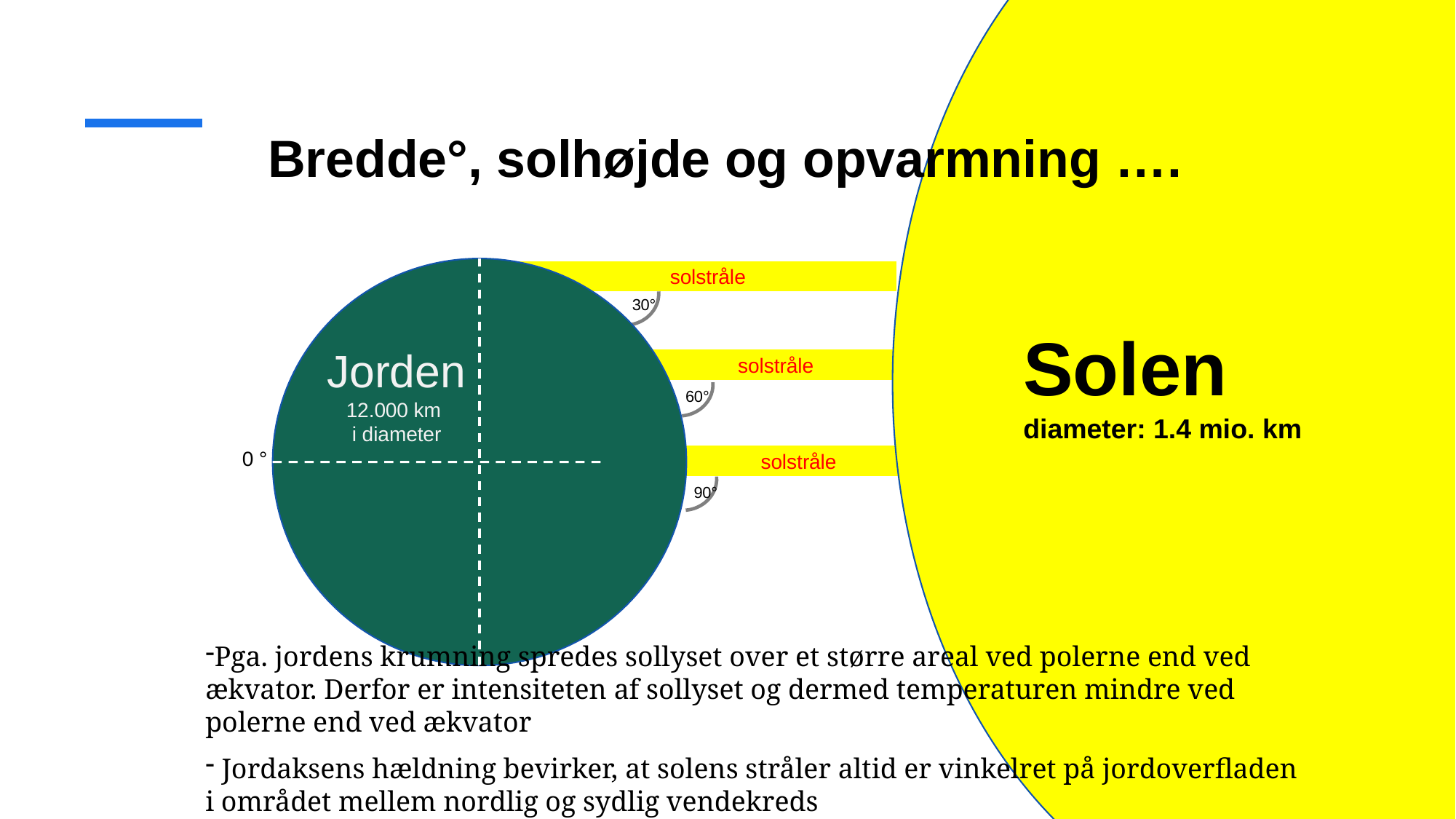

Solen
diameter: 1.4 mio. km
# Bredde°, solhøjde og opvarmning ….

30°

0 °
solstråle
C
Jorden
12.000 km
i diameter
60°

solstråle

B
A
90°

A
solstråle
C
Pga. jordens krumning spredes sollyset over et større areal ved polerne end ved ækvator. Derfor er intensiteten af sollyset og dermed temperaturen mindre ved polerne end ved ækvator
 Jordaksens hældning bevirker, at solens stråler altid er vinkelret på jordoverfladen i området mellem nordlig og sydlig vendekreds